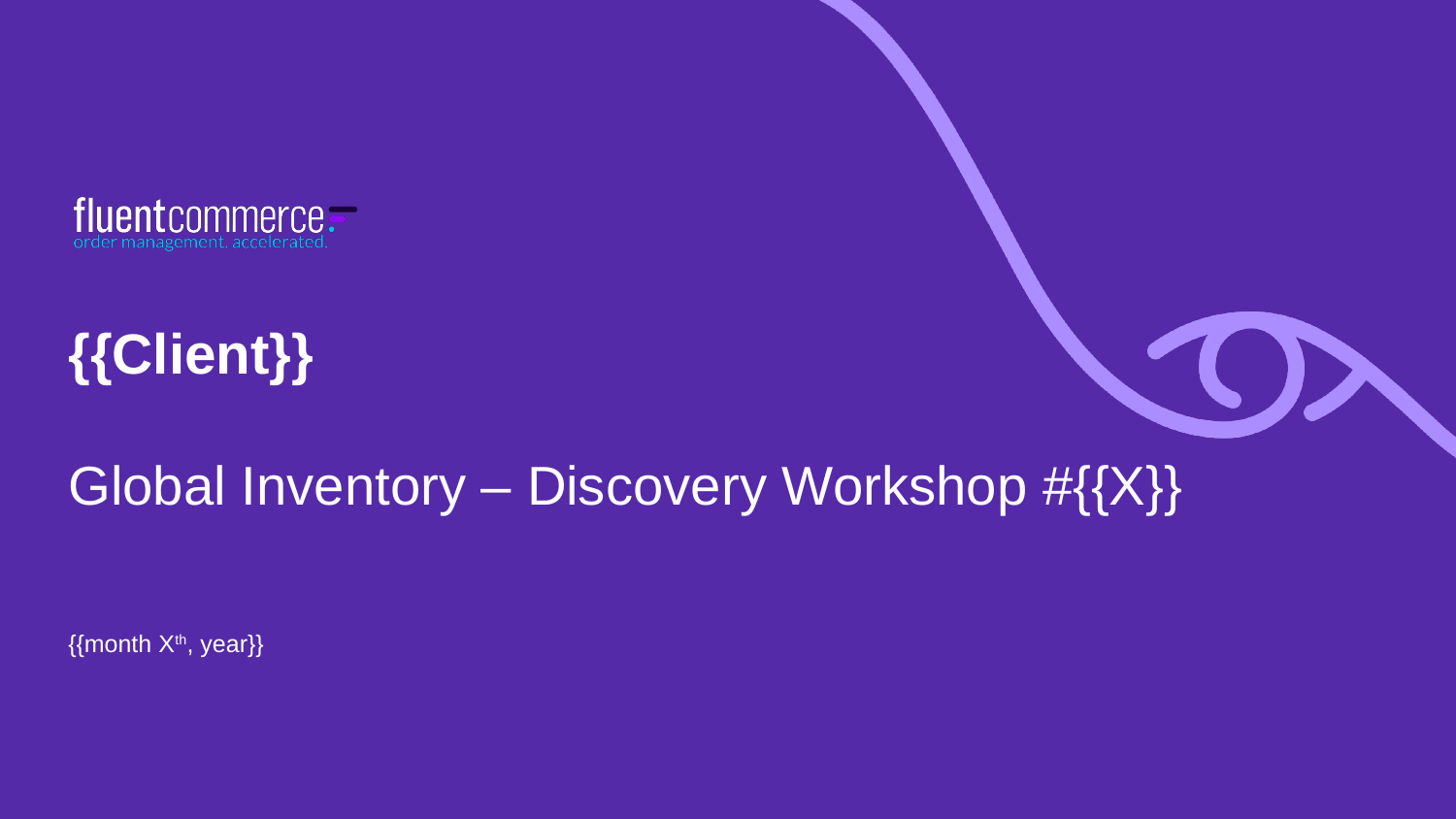

{{Client}}

Global Inventory – Discovery Workshop #{{X}}
{{month Xth, year}}